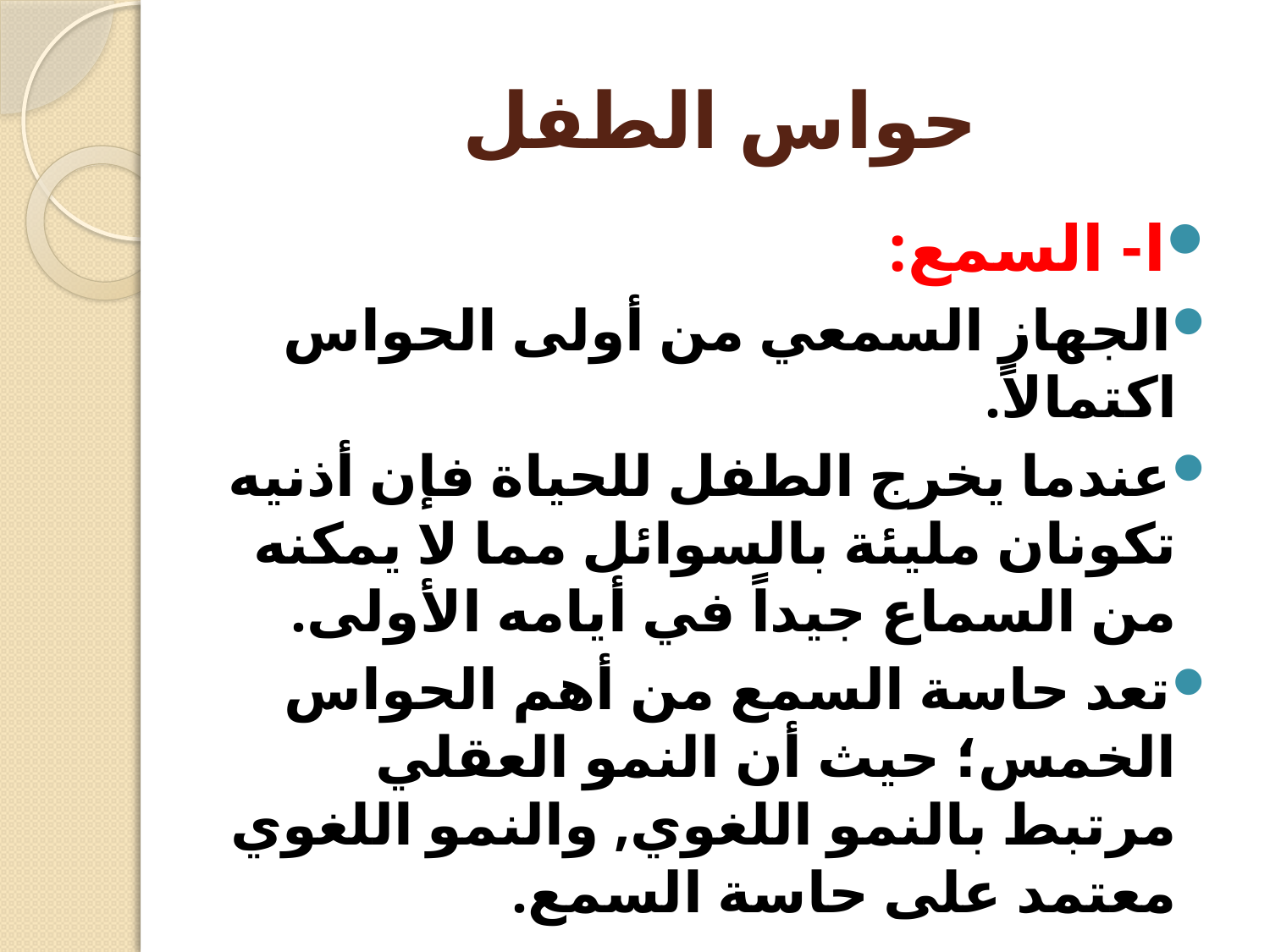

# حواس الطفل
ا- السمع:
الجهاز السمعي من أولى الحواس اكتمالاً.
عندما يخرج الطفل للحياة فإن أذنيه تكونان مليئة بالسوائل مما لا يمكنه من السماع جيداً في أيامه الأولى.
تعد حاسة السمع من أهم الحواس الخمس؛ حيث أن النمو العقلي مرتبط بالنمو اللغوي, والنمو اللغوي معتمد على حاسة السمع.